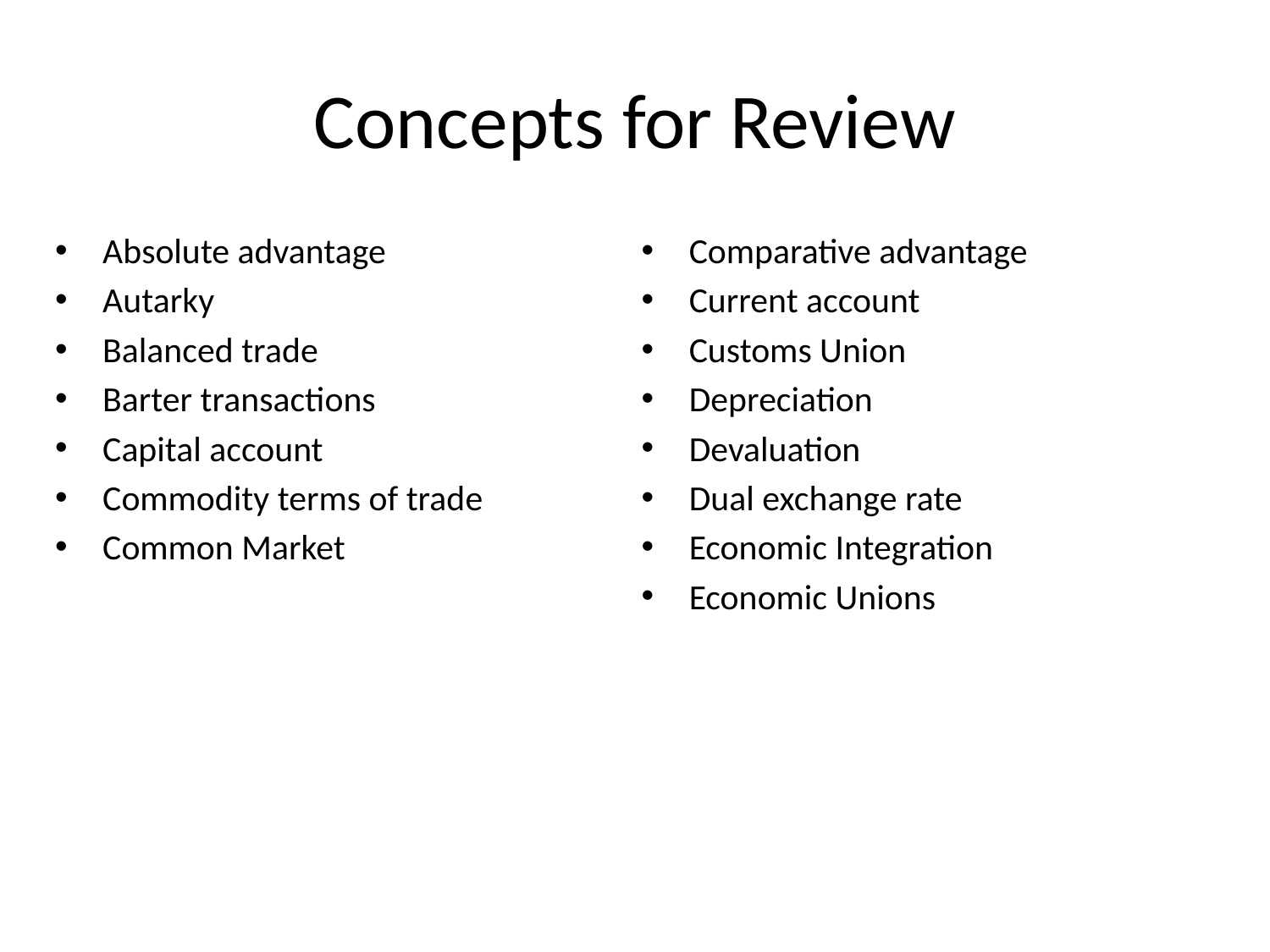

Concepts for Review
Absolute advantage
Autarky
Balanced trade
Barter transactions
Capital account
Commodity terms of trade
Common Market
Comparative advantage
Current account
Customs Union
Depreciation
Devaluation
Dual exchange rate
Economic Integration
Economic Unions